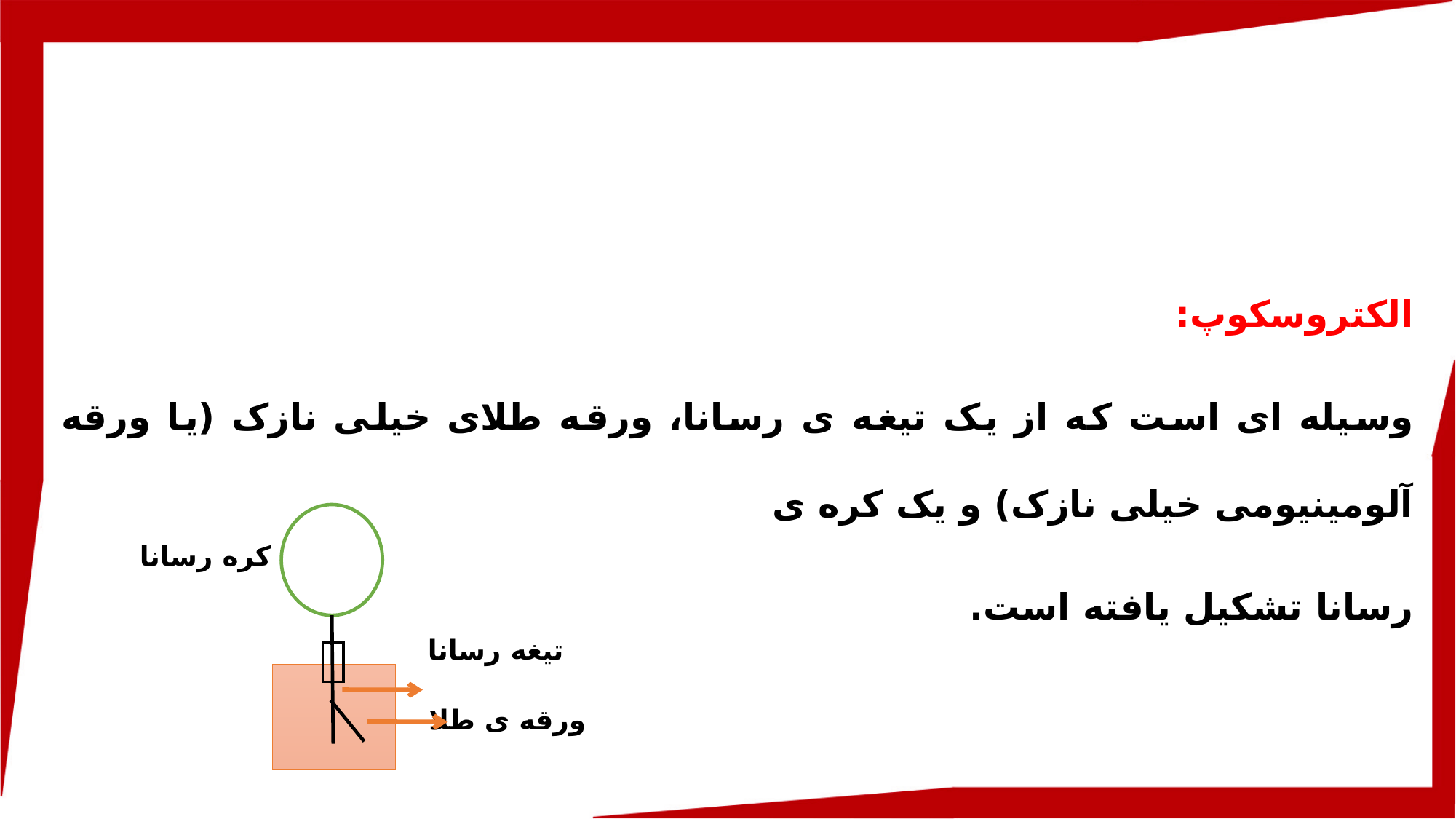

الکتروسکوپ:
وسیله ای است که از یک تیغه ی رسانا، ورقه طلای خیلی نازک (یا ورقه آلومینیومی خیلی نازک) و یک کره ی
رسانا تشکیل یافته است.

کره رسانا
تیغه رسانا

ورقه ی طلا